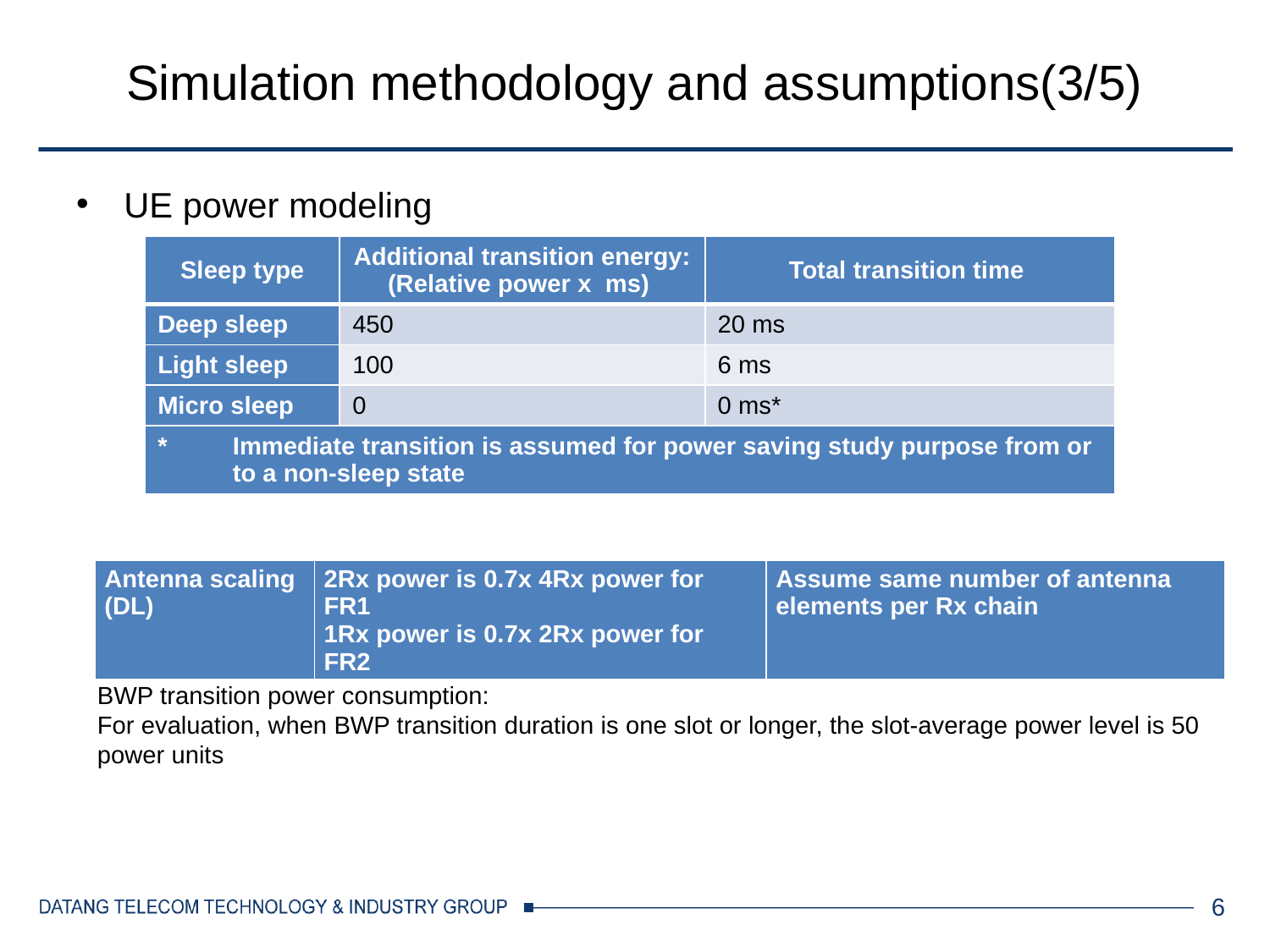

# Simulation methodology and assumptions(3/5)
UE power modeling
| Sleep type | Additional transition energy: (Relative power x ms) | Total transition time |
| --- | --- | --- |
| Deep sleep | 450 | 20 ms |
| Light sleep | 100 | 6 ms |
| Micro sleep | 0 | 0 ms\* |
| \* Immediate transition is assumed for power saving study purpose from or to a non-sleep state |  |  |
| Antenna scaling (DL) | 2Rx power is 0.7x 4Rx power for FR1 1Rx power is 0.7x 2Rx power for FR2 | Assume same number of antenna elements per Rx chain |
| --- | --- | --- |
BWP transition power consumption:
For evaluation, when BWP transition duration is one slot or longer, the slot-average power level is 50 power units
6